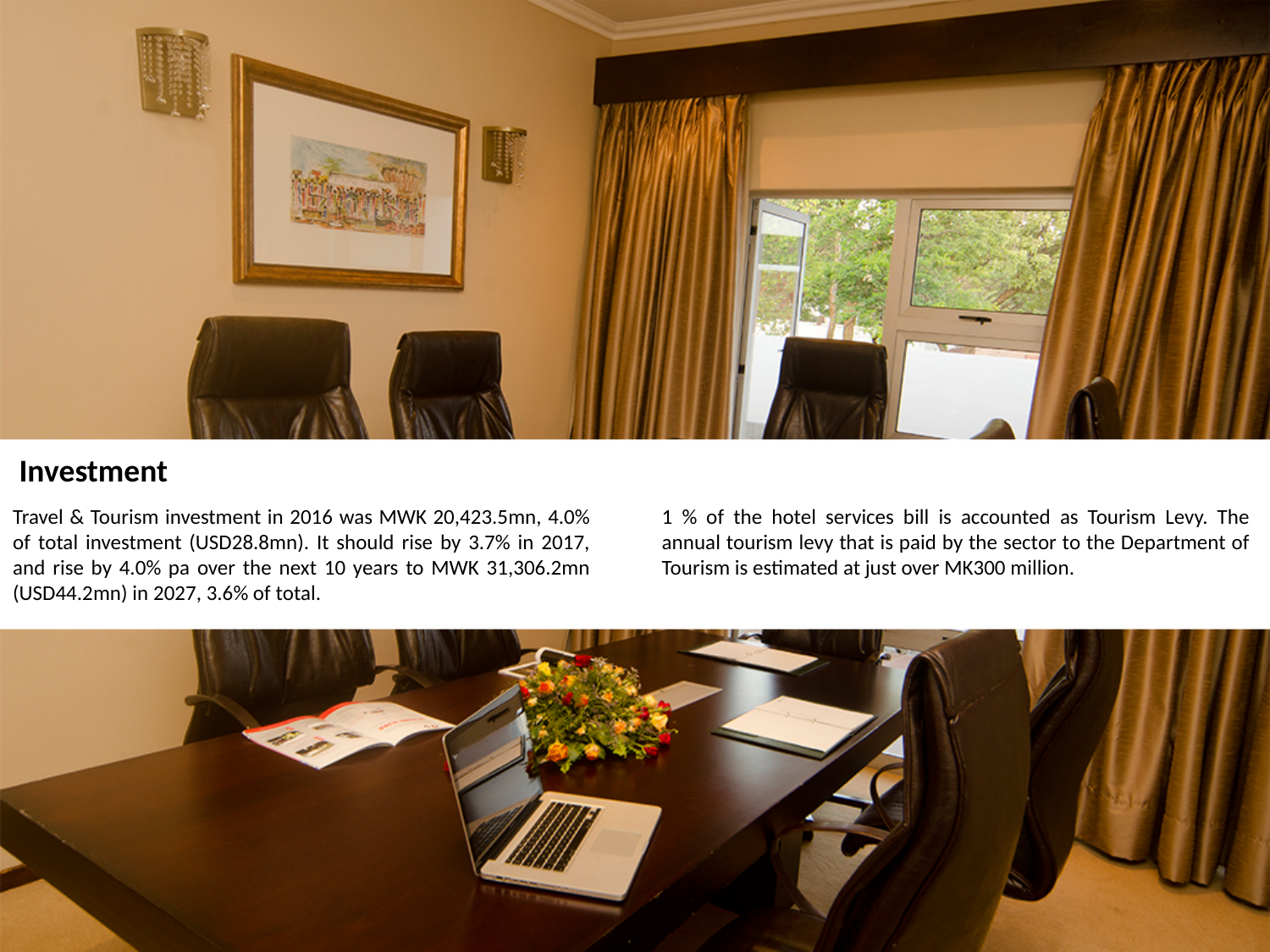

Investment
Travel & Tourism investment in 2016 was MWK 20,423.5mn, 4.0% of total investment (USD28.8mn). It should rise by 3.7% in 2017, and rise by 4.0% pa over the next 10 years to MWK 31,306.2mn (USD44.2mn) in 2027, 3.6% of total.
1 % of the hotel services bill is accounted as Tourism Levy. The annual tourism levy that is paid by the sector to the Department of Tourism is estimated at just over MK300 million.